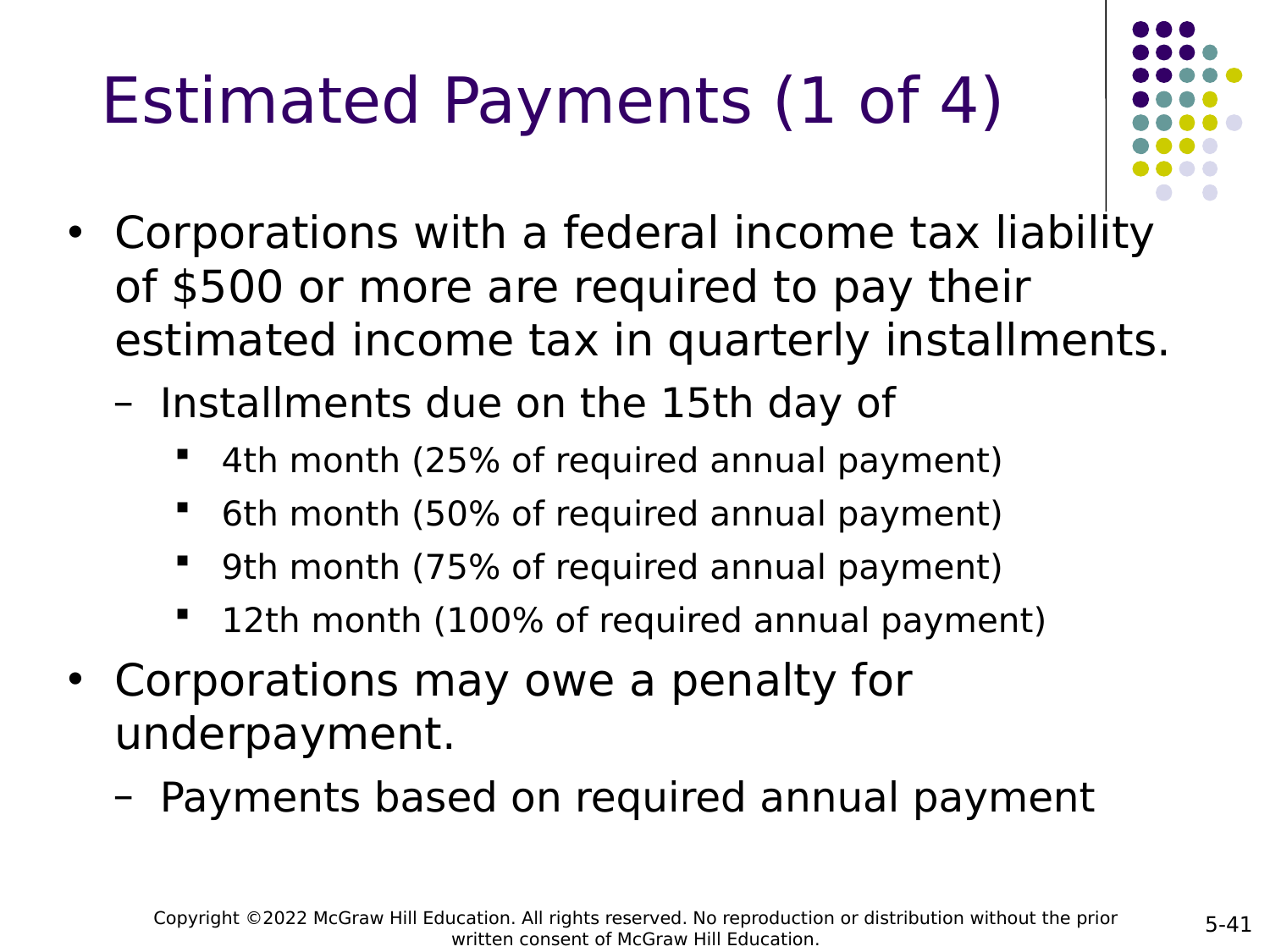

# Estimated Payments (1 of 4)
Corporations with a federal income tax liability of $500 or more are required to pay their estimated income tax in quarterly installments.
Installments due on the 15th day of
4th month (25% of required annual payment)
6th month (50% of required annual payment)
9th month (75% of required annual payment)
12th month (100% of required annual payment)
Corporations may owe a penalty for underpayment.
Payments based on required annual payment
5-41